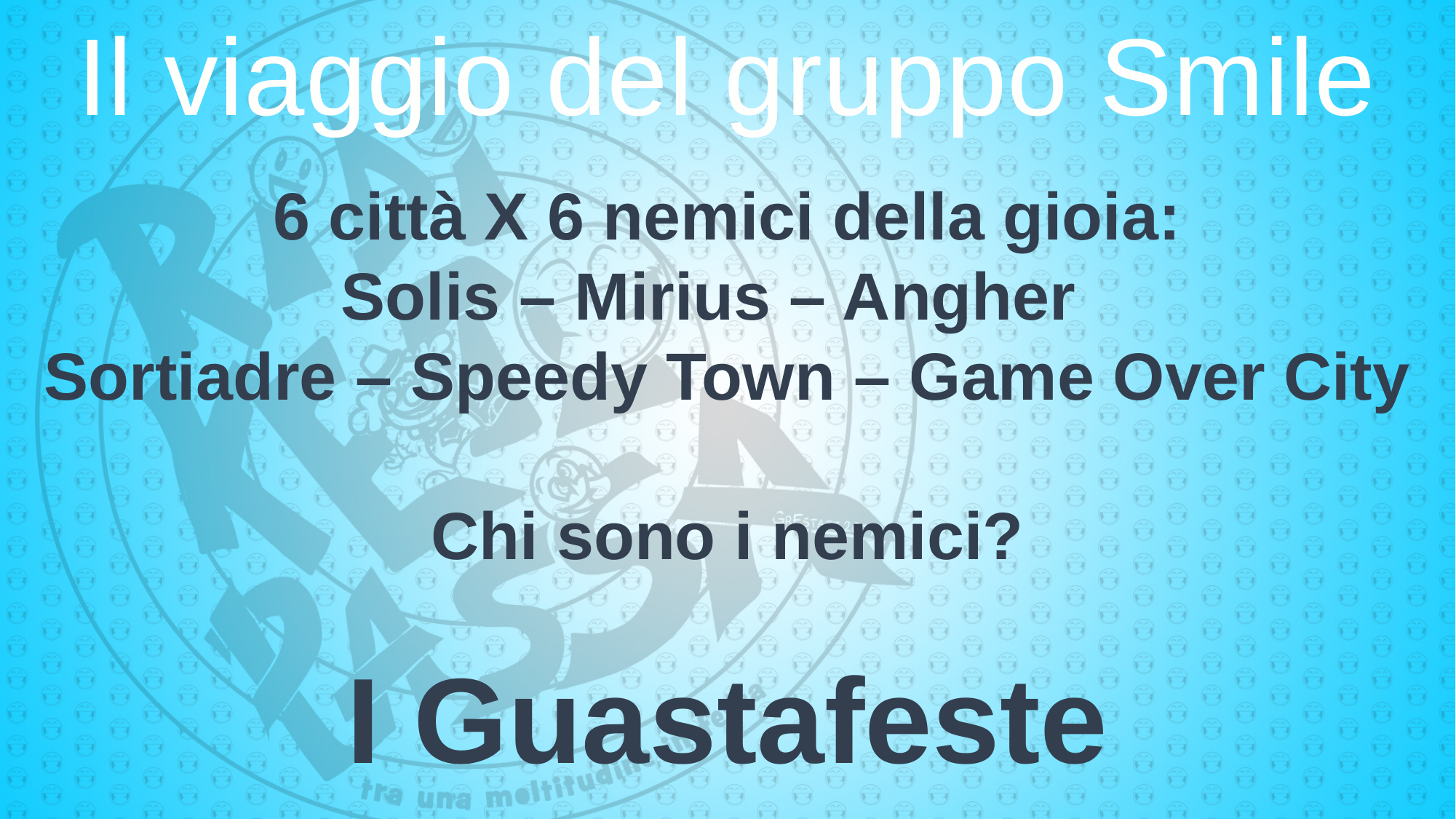

Il viaggio del gruppo Smile
6 città X 6 nemici della gioia:
Solis – Mirius – Angher
Sortiadre – Speedy Town – Game Over City

Chi sono i nemici?
I Guastafeste